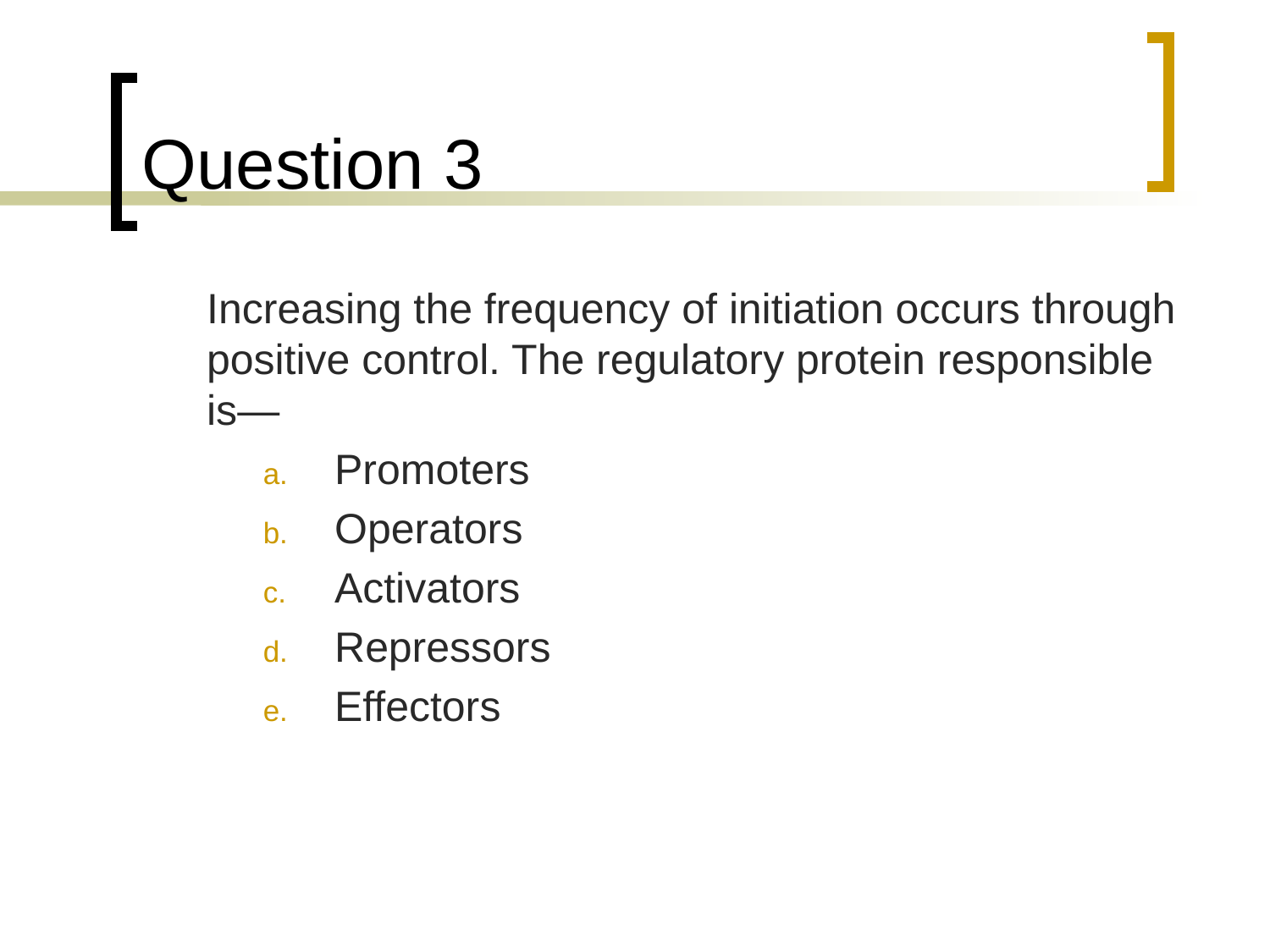

# Question 3
	Increasing the frequency of initiation occurs through positive control. The regulatory protein responsible is—
Promoters
Operators
Activators
Repressors
Effectors